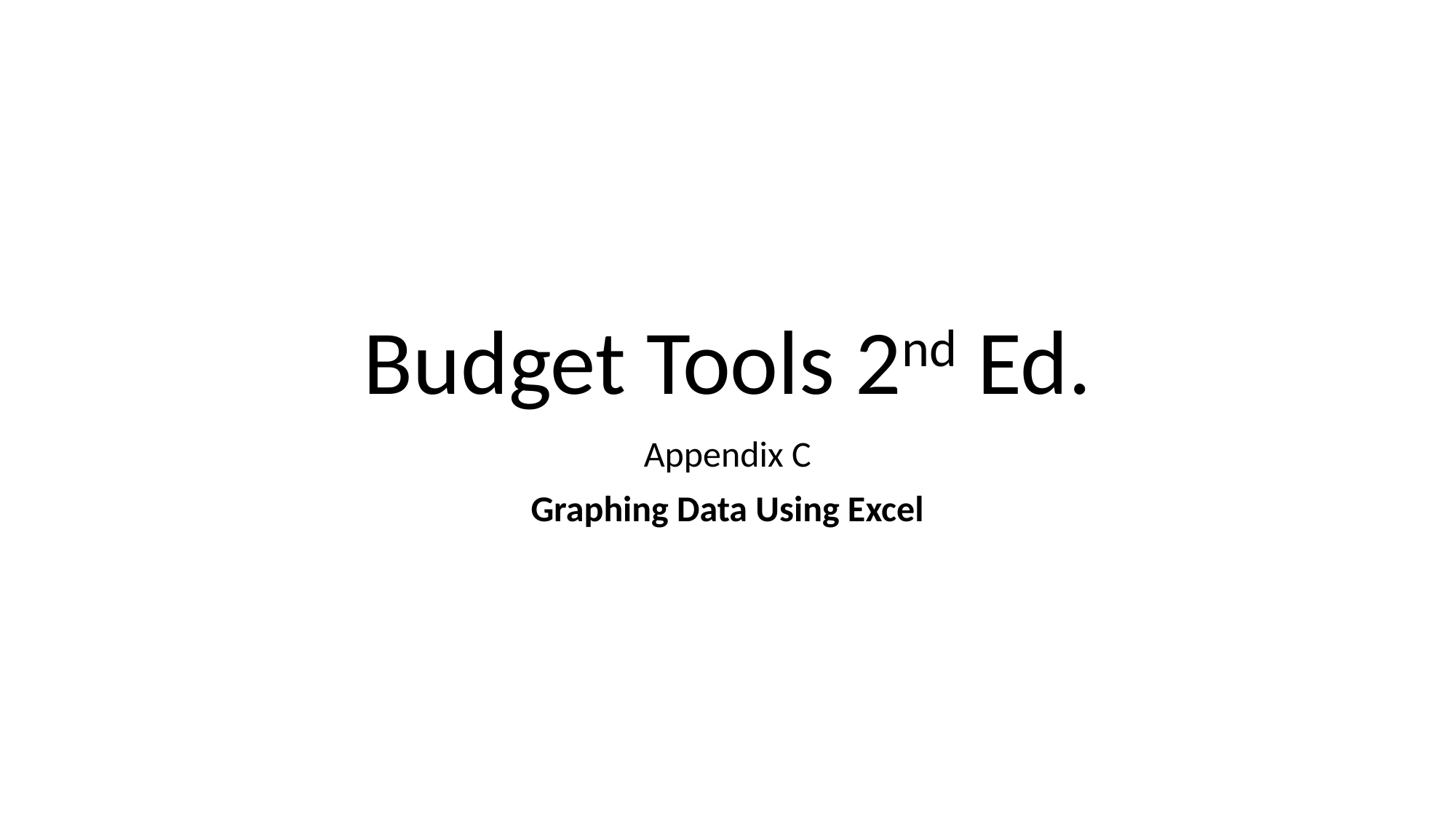

# Budget Tools 2nd Ed.
Appendix C
Graphing Data Using Excel